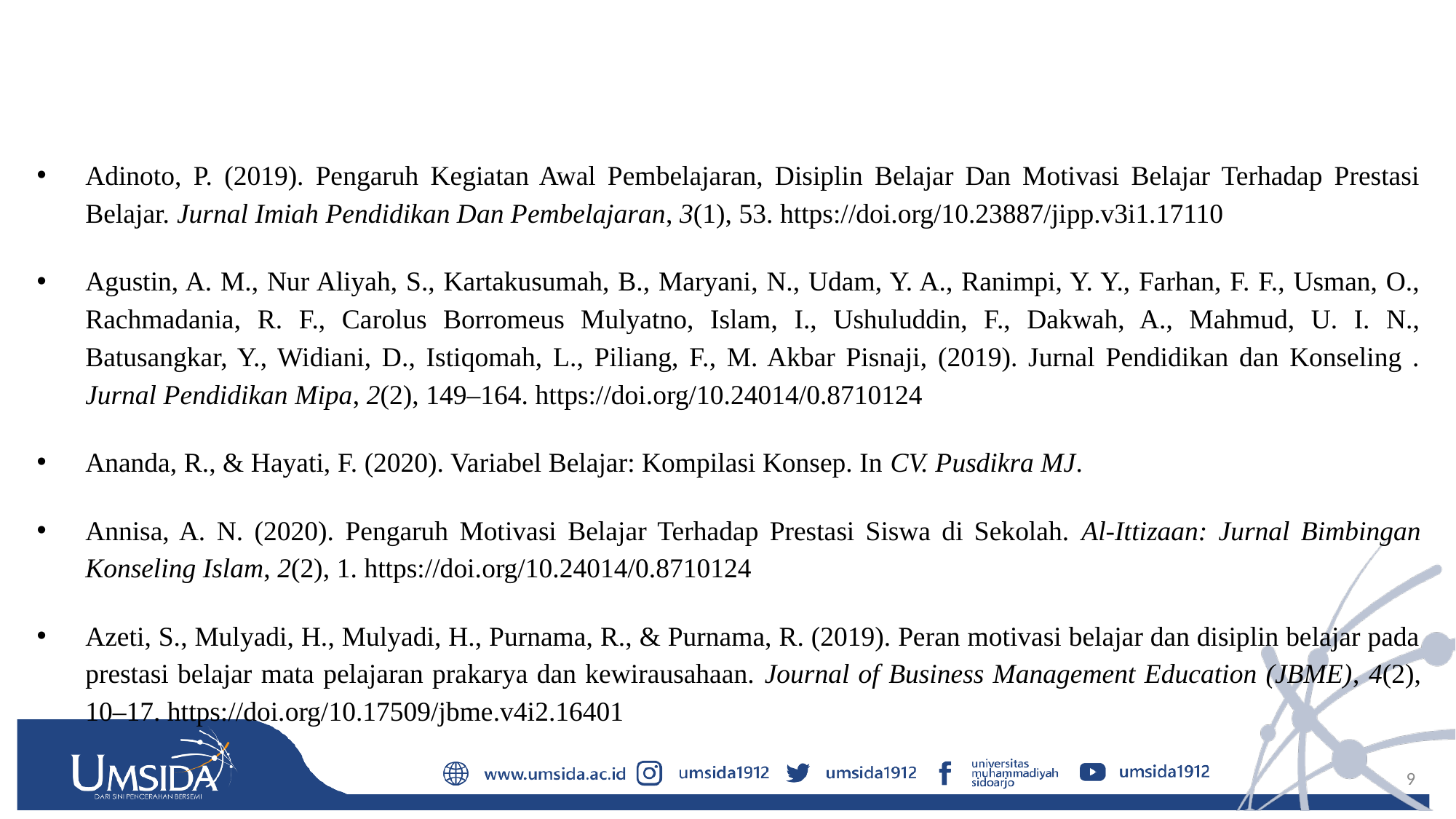

#
Adinoto, P. (2019). Pengaruh Kegiatan Awal Pembelajaran, Disiplin Belajar Dan Motivasi Belajar Terhadap Prestasi Belajar. Jurnal Imiah Pendidikan Dan Pembelajaran, 3(1), 53. https://doi.org/10.23887/jipp.v3i1.17110
Agustin, A. M., Nur Aliyah, S., Kartakusumah, B., Maryani, N., Udam, Y. A., Ranimpi, Y. Y., Farhan, F. F., Usman, O., Rachmadania, R. F., Carolus Borromeus Mulyatno, Islam, I., Ushuluddin, F., Dakwah, A., Mahmud, U. I. N., Batusangkar, Y., Widiani, D., Istiqomah, L., Piliang, F., M. Akbar Pisnaji, (2019). Jurnal Pendidikan dan Konseling . Jurnal Pendidikan Mipa, 2(2), 149–164. https://doi.org/10.24014/0.8710124
Ananda, R., & Hayati, F. (2020). Variabel Belajar: Kompilasi Konsep. In CV. Pusdikra MJ.
Annisa, A. N. (2020). Pengaruh Motivasi Belajar Terhadap Prestasi Siswa di Sekolah. Al-Ittizaan: Jurnal Bimbingan Konseling Islam, 2(2), 1. https://doi.org/10.24014/0.8710124
Azeti, S., Mulyadi, H., Mulyadi, H., Purnama, R., & Purnama, R. (2019). Peran motivasi belajar dan disiplin belajar pada prestasi belajar mata pelajaran prakarya dan kewirausahaan. Journal of Business Management Education (JBME), 4(2), 10–17. https://doi.org/10.17509/jbme.v4i2.16401